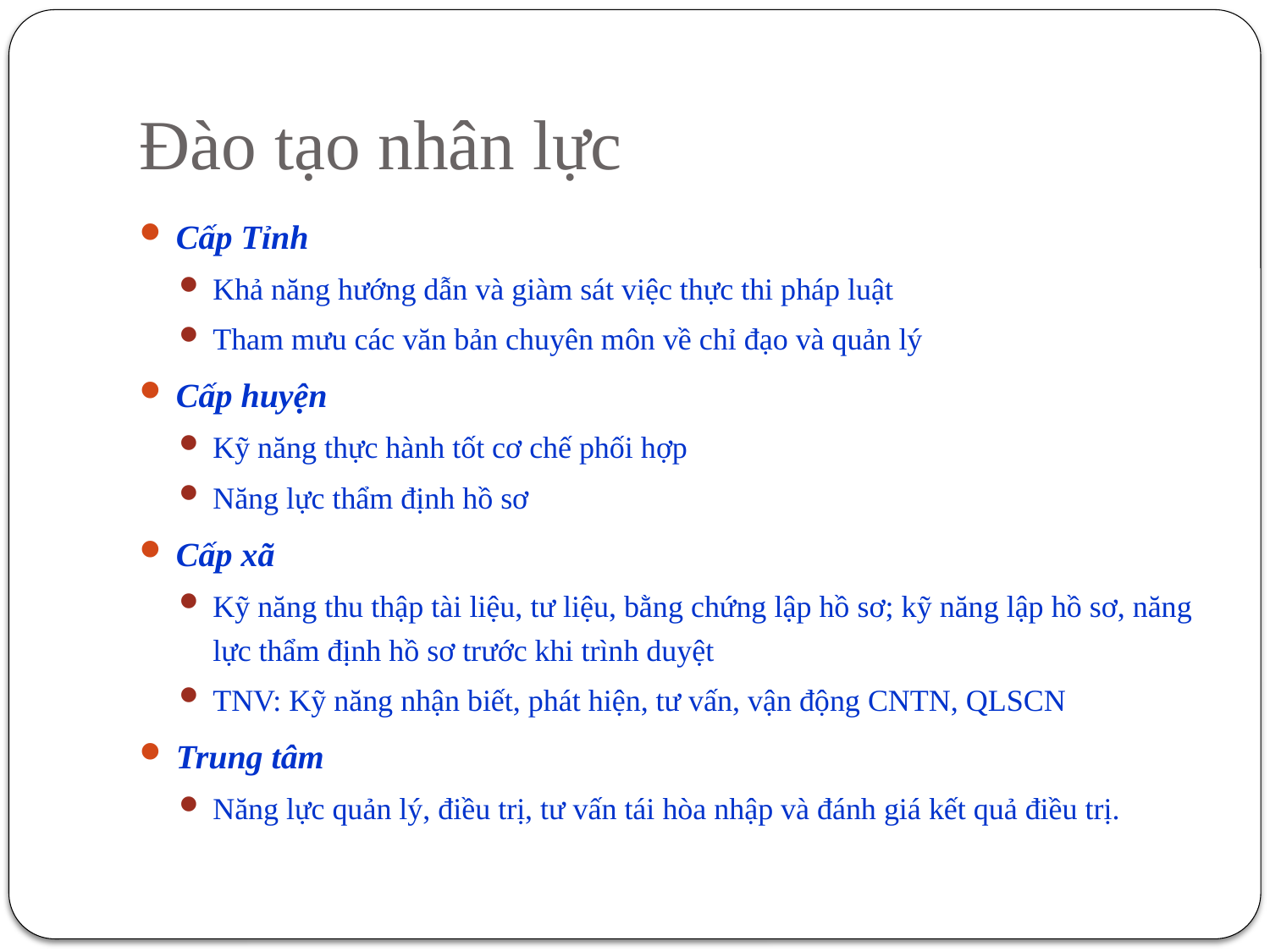

# Đào tạo nhân lực
Cấp Tỉnh
Khả năng hướng dẫn và giàm sát việc thực thi pháp luật
Tham mưu các văn bản chuyên môn về chỉ đạo và quản lý
Cấp huyện
Kỹ năng thực hành tốt cơ chế phối hợp
Năng lực thẩm định hồ sơ
Cấp xã
Kỹ năng thu thập tài liệu, tư liệu, bằng chứng lập hồ sơ; kỹ năng lập hồ sơ, năng lực thẩm định hồ sơ trước khi trình duyệt
TNV: Kỹ năng nhận biết, phát hiện, tư vấn, vận động CNTN, QLSCN
Trung tâm
Năng lực quản lý, điều trị, tư vấn tái hòa nhập và đánh giá kết quả điều trị.